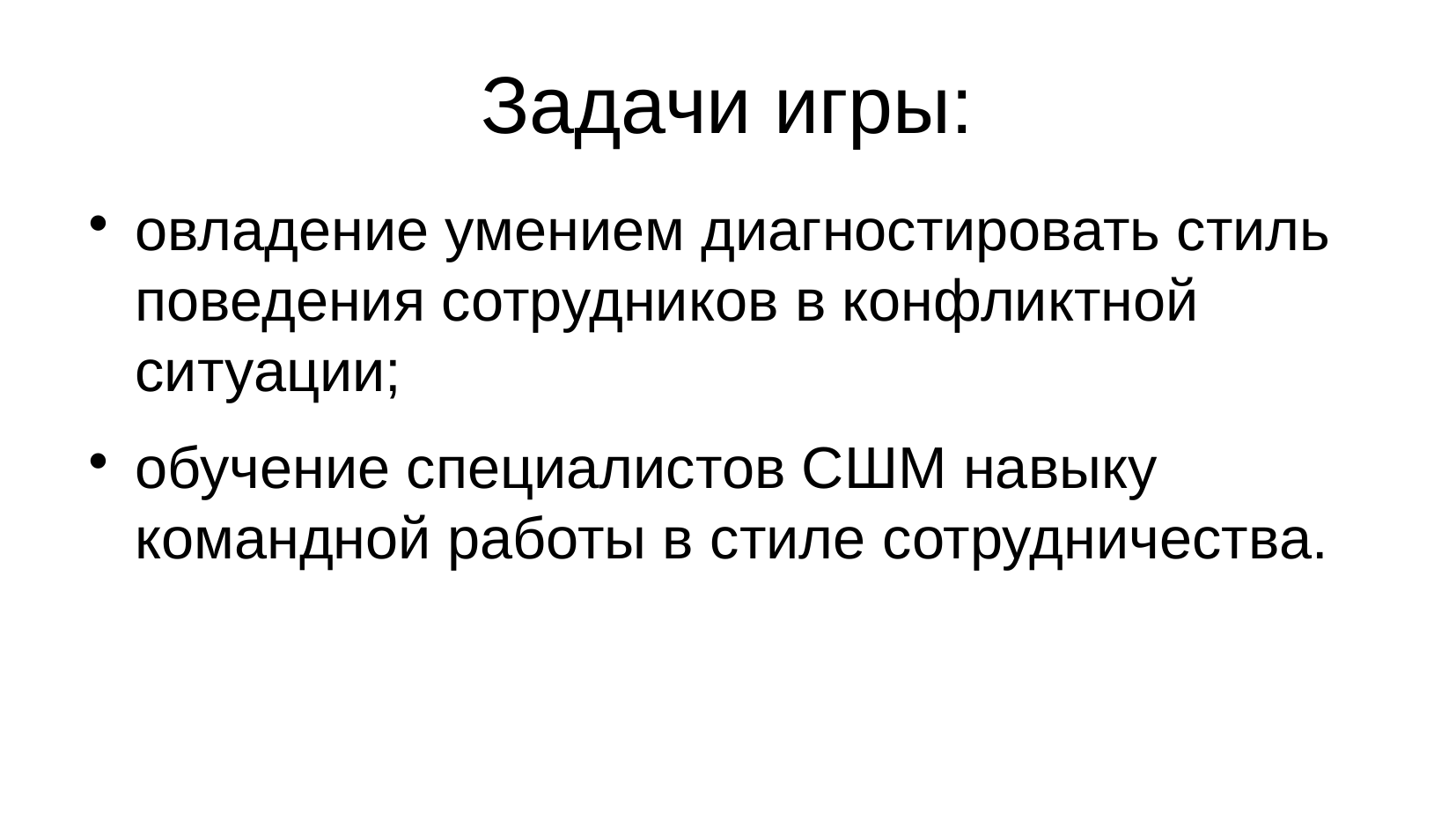

# Задачи игры:
овладение умением диагностировать стиль поведения сотрудников в конфликтной ситуации;
обучение специалистов СШМ навыку командной работы в стиле сотрудничества.